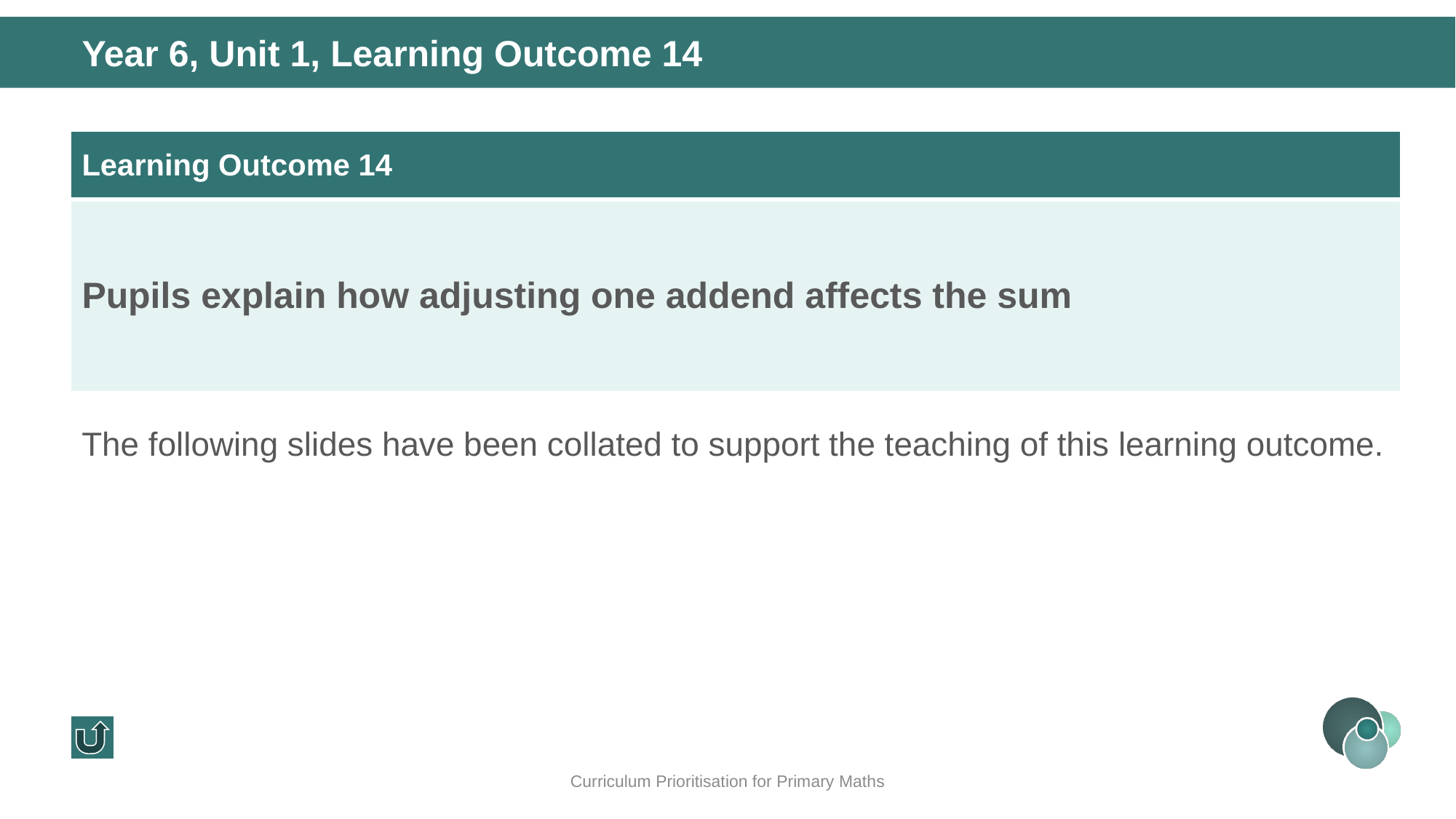

Year 6, Unit 1, Learning Outcome 14
| Learning Outcome 14 |
| --- |
| Pupils explain how adjusting one addend affects the sum |
The following slides have been collated to support the teaching of this learning outcome.

Curriculum Prioritisation for Primary Maths